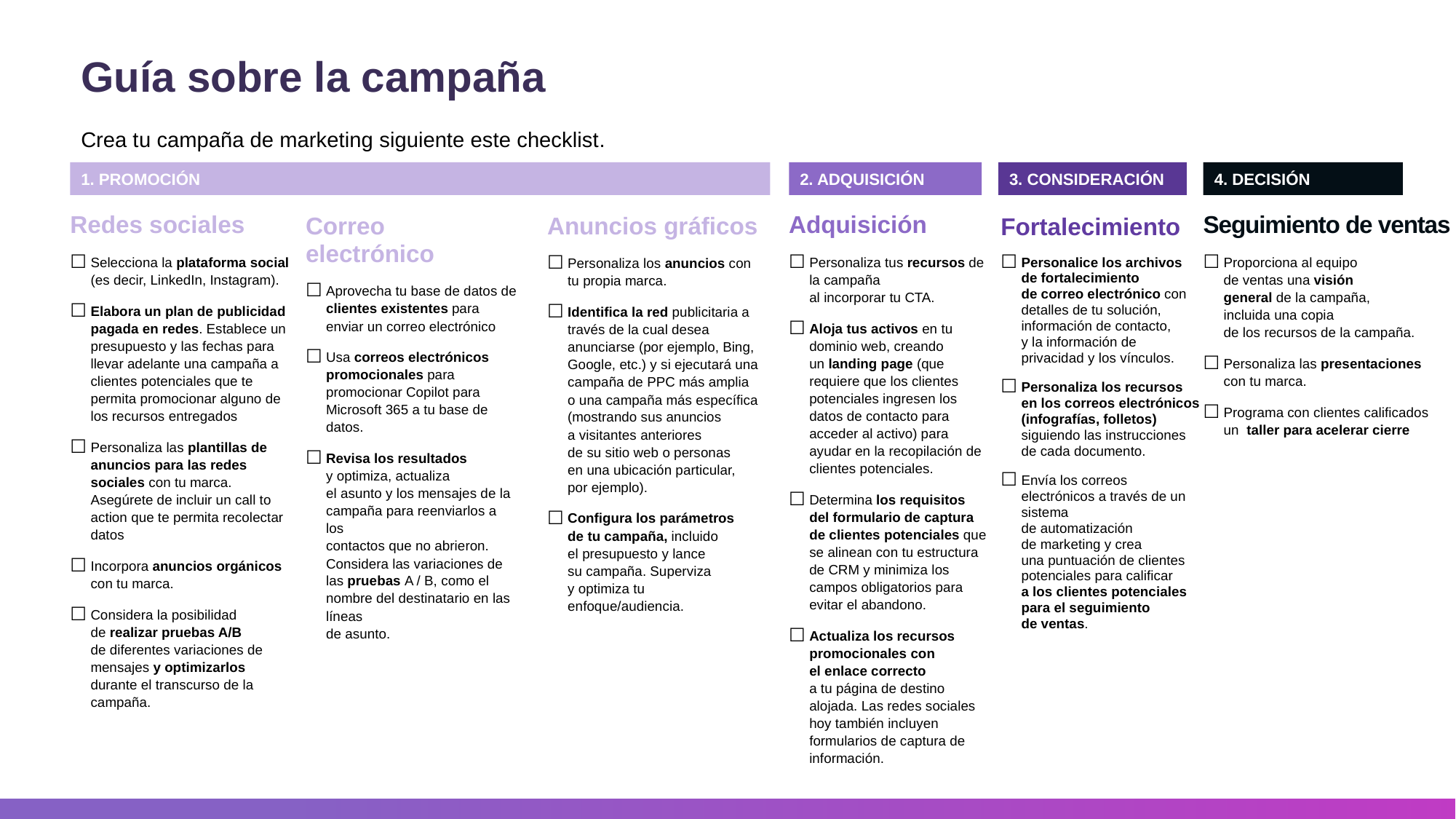

Guía sobre la campaña
Crea tu campaña de marketing siguiente este checklist.
1. PROMOCIÓN
2. ADQUISICIÓN
3. CONSIDERACIÓN
4. DECISIÓN
Redes sociales
Selecciona la plataforma social (es decir, LinkedIn, Instagram).
Elabora un plan de publicidad pagada en redes. Establece un presupuesto y las fechas para llevar adelante una campaña a clientes potenciales que te permita promocionar alguno de los recursos entregados
Personaliza las plantillas de anuncios para las redes sociales con tu marca. Asegúrete de incluir un call to action que te permita recolectar datos
Incorpora anuncios orgánicos con tu marca.
Considera la posibilidad
de realizar pruebas A/B
de diferentes variaciones de mensajes y optimizarlos durante el transcurso de la campaña.
Adquisición
Personaliza tus recursos de la campaña
al incorporar tu CTA.
Aloja tus activos en tu dominio web, creando
un landing page (que requiere que los clientes potenciales ingresen los datos de contacto para acceder al activo) para ayudar en la recopilación de clientes potenciales.
Determina los requisitos
del formulario de captura de clientes potenciales que se alinean con tu estructura de CRM y minimiza los campos obligatorios para evitar el abandono.
Actualiza los recursos promocionales con
el enlace correcto
a tu página de destino alojada. Las redes sociales hoy también incluyen formularios de captura de información.

Fortalecimiento
Personalice los archivos 
de fortalecimiento
de correo electrónico con  detalles de tu solución,  información de contacto,
y la información de privacidad y los vínculos.
Personaliza los recursos en los correos electrónicos (infografías, folletos) siguiendo las instrucciones
de cada documento.
Envía los correos electrónicos a través de un sistema
de automatización
de marketing y crea
una puntuación de clientes potenciales para calificar
a los clientes potenciales
para el seguimiento
de ventas.
Seguimiento de ventas
Proporciona al equipo
de ventas una visión
general de la campaña,
incluida una copia
de los recursos de la campaña.
Personaliza las presentaciones
con tu marca.
Programa con clientes calificados
un  taller para acelerar cierre
Correo electrónico
Aprovecha tu base de datos de clientes existentes para enviar un correo electrónico
Usa correos electrónicos promocionales para promocionar Copilot para Microsoft 365 a tu base de datos.
Revisa los resultados
y optimiza, actualiza
el asunto y los mensajes de la campaña para reenviarlos a los
contactos que no abrieron. Considera las variaciones de las pruebas A / B, como el nombre del destinatario en las líneas
de asunto.
Anuncios gráficos
Personaliza los anuncios con tu propia marca.
Identifica la red publicitaria a través de la cual desea anunciarse (por ejemplo, Bing, Google, etc.) y si ejecutará una campaña de PPC más amplia
o una campaña más específica (mostrando sus anuncios
a visitantes anteriores
de su sitio web o personas
en una ubicación particular,
por ejemplo).
Configura los parámetros
de tu campaña, incluido
el presupuesto y lance
su campaña. Superviza
y optimiza tu enfoque/audiencia.